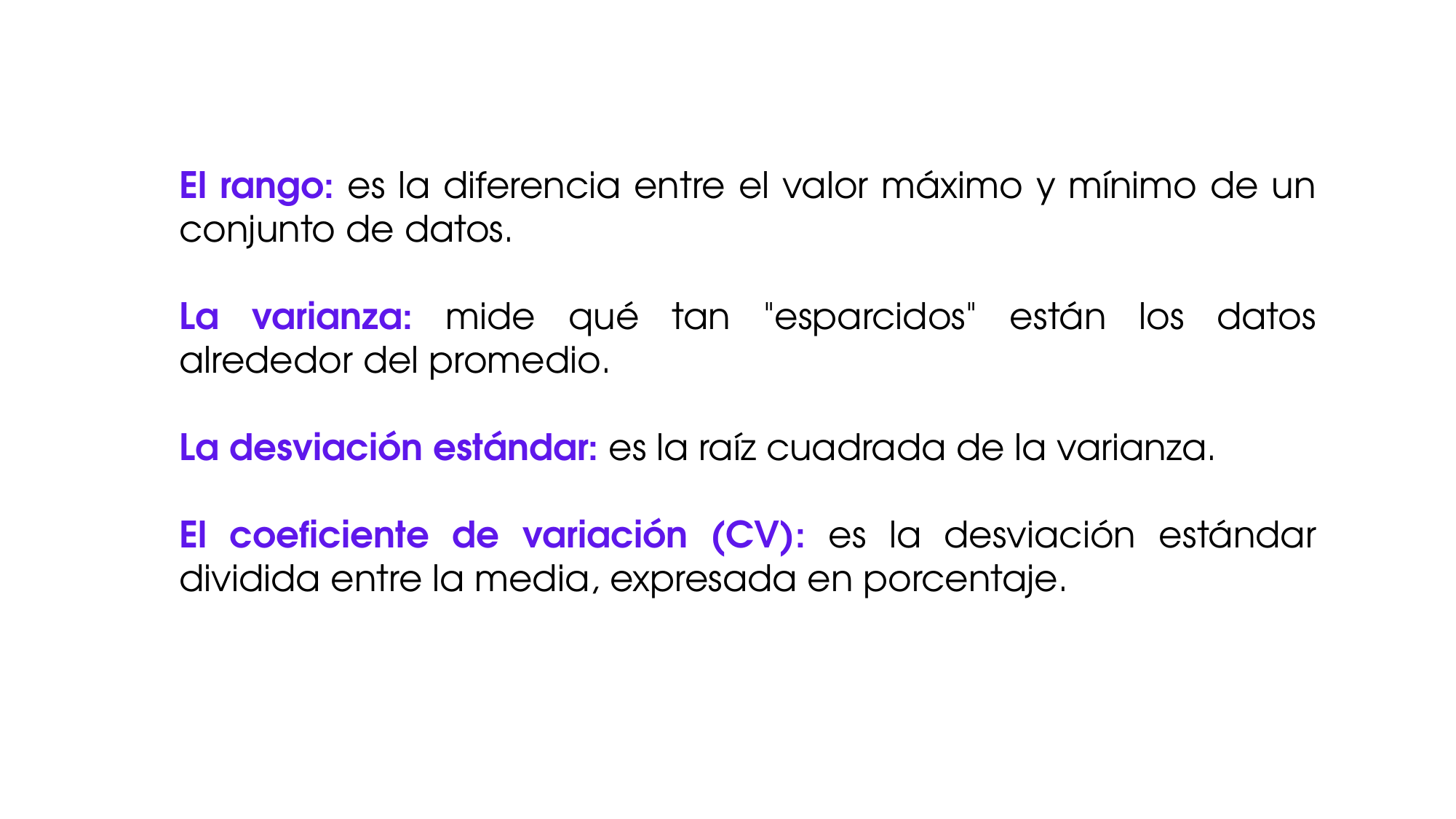

El rango: es la diferencia entre el valor máximo y mínimo de un conjunto de datos.

La varianza: mide qué tan "esparcidos" están los datos alrededor del promedio.

La desviación estándar: es la raíz cuadrada de la varianza.

El coeficiente de variación (CV): es la desviación estándar dividida entre la media, expresada en porcentaje.